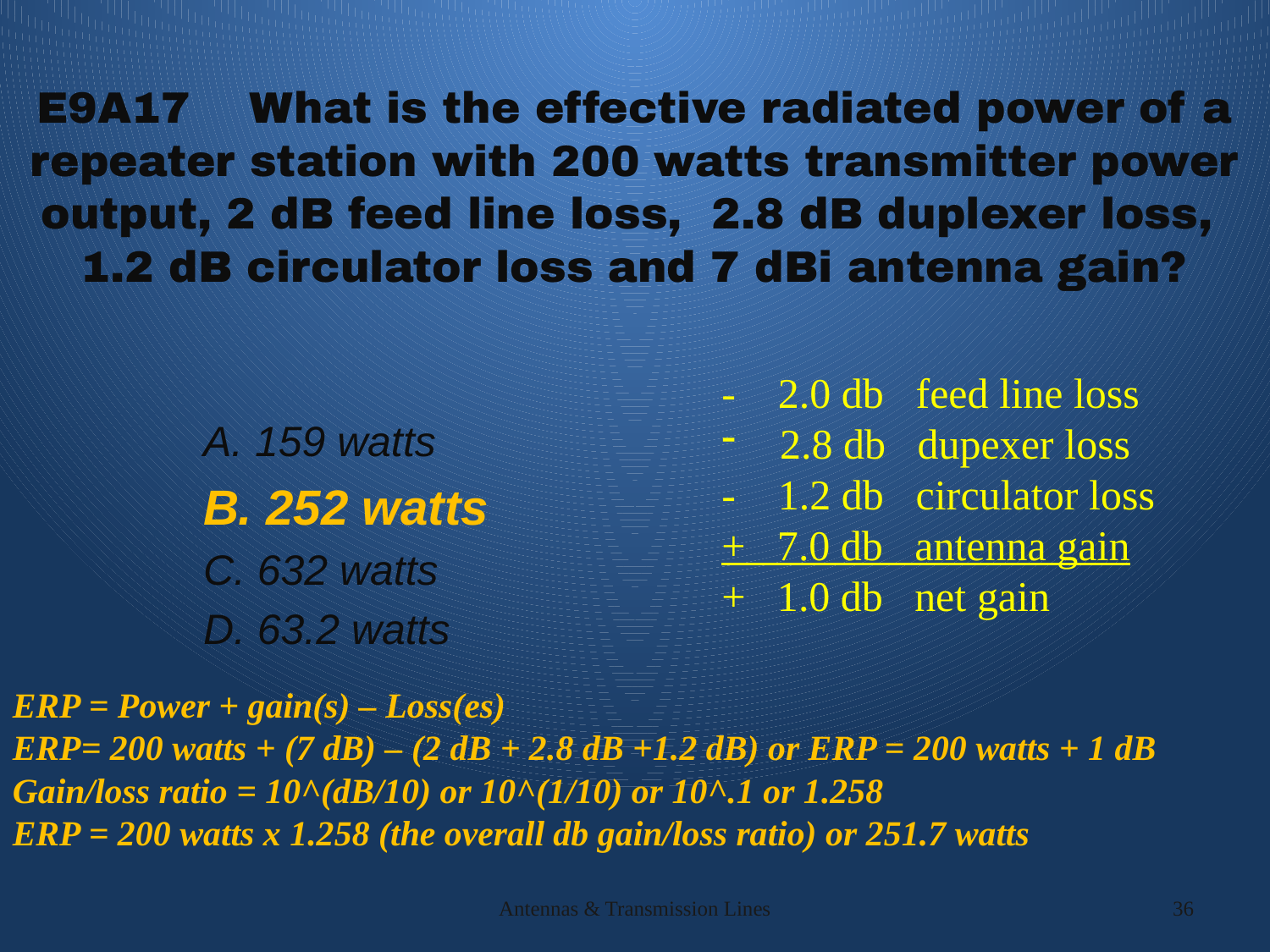

# E9A17    What is the effective radiated power of a repeater station with 200 watts transmitter power output, 2 dB feed line loss,  2.8 dB duplexer loss,  1.2 dB circulator loss and 7 dBi antenna gain?

A. 159 watts
B. 252 watts
C. 632 watts
D. 63.2 watts

-    2.0 db   feed line loss
 2.8 db   dupexer loss
-    1.2 db   circulator loss
+   7.0 db   antenna gain
+   1.0 db   net gain
ERP = Power + gain(s) – Loss(es)
ERP= 200 watts + (7 dB) – (2 dB + 2.8 dB +1.2 dB) or ERP = 200 watts + 1 dB
Gain/loss ratio = 10^(dB/10) or 10^(1/10) or 10^.1 or 1.258
ERP = 200 watts x 1.258 (the overall db gain/loss ratio) or 251.7 watts
Antennas & Transmission Lines
36